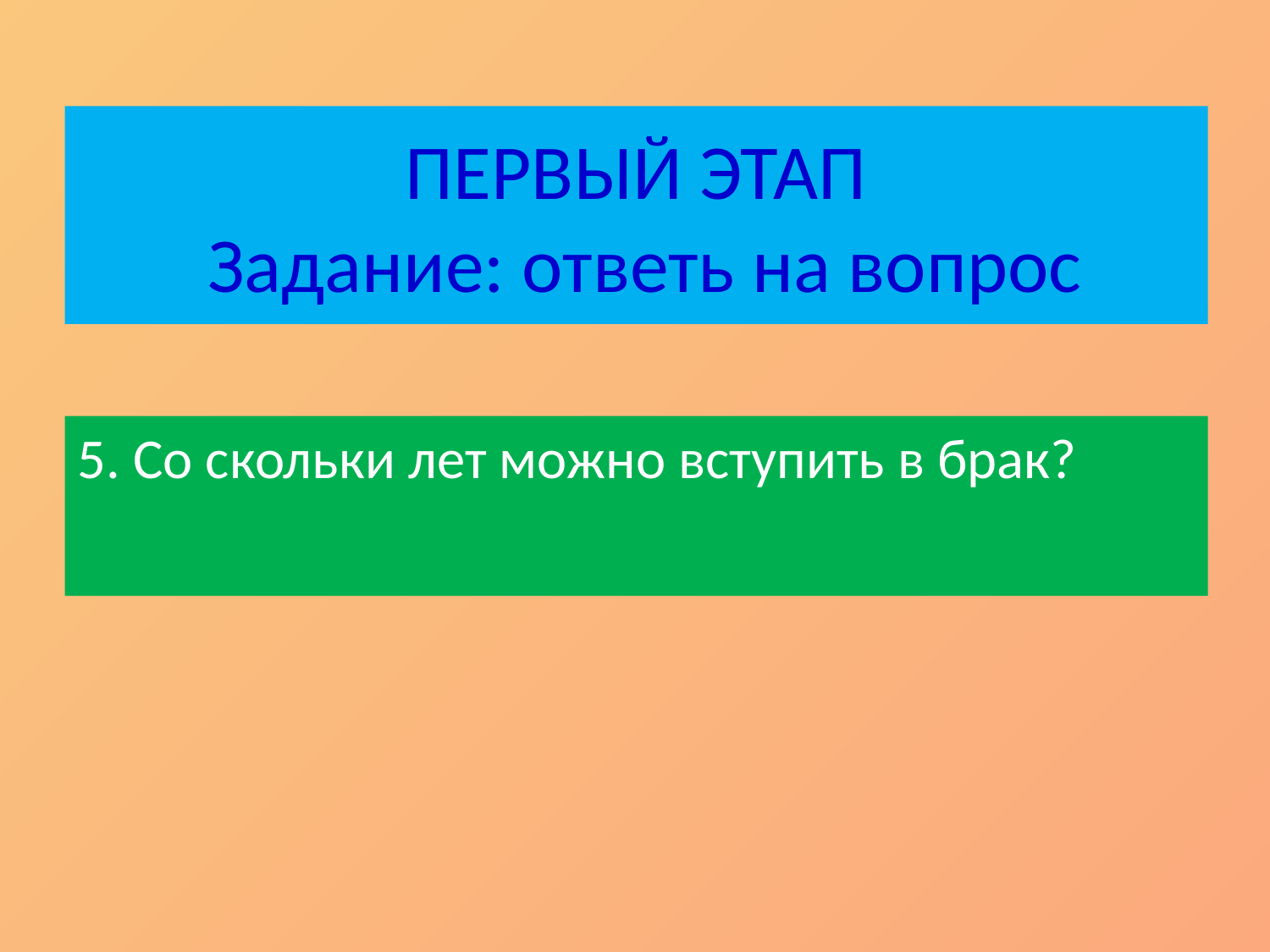

# ПЕРВЫЙ ЭТАП Задание: ответь на вопрос
5. Со скольки лет можно вступить в брак?